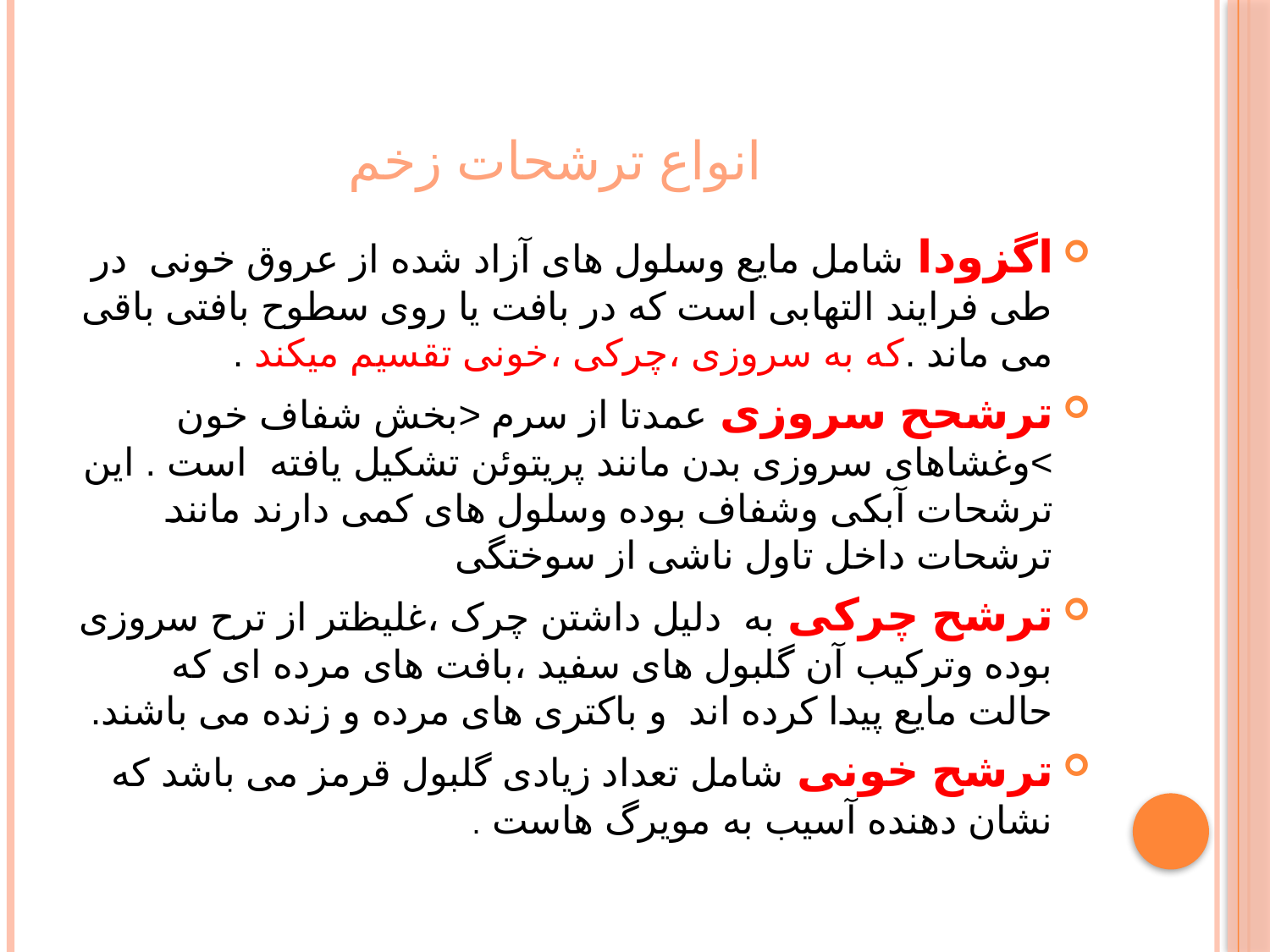

# انواع ترشحات زخم
اگزودا شامل مایع وسلول های آزاد شده از عروق خونی  در طی فرایند التهابی است که در بافت یا روی سطوح بافتی باقی می ماند .که به سروزی ،چرکی ،خونی تقسیم میکند .
ترشحح سروزی عمدتا از سرم <بخش شفاف خون >وغشاهای سروزی بدن مانند پریتوئن تشکیل یافته  است . این ترشحات آبکی وشفاف بوده وسلول های کمی دارند مانند ترشحات داخل تاول ناشی از سوختگی
ترشح چرکی به  دلیل داشتن چرک ،غلیظتر از ترح سروزی بوده وترکیب آن گلبول های سفید ،بافت های مرده ای که حالت مایع پیدا کرده اند  و باکتری های مرده و زنده می باشند.
ترشح خونی شامل تعداد زیادی گلبول قرمز می باشد که نشان دهنده آسیب به مویرگ هاست .